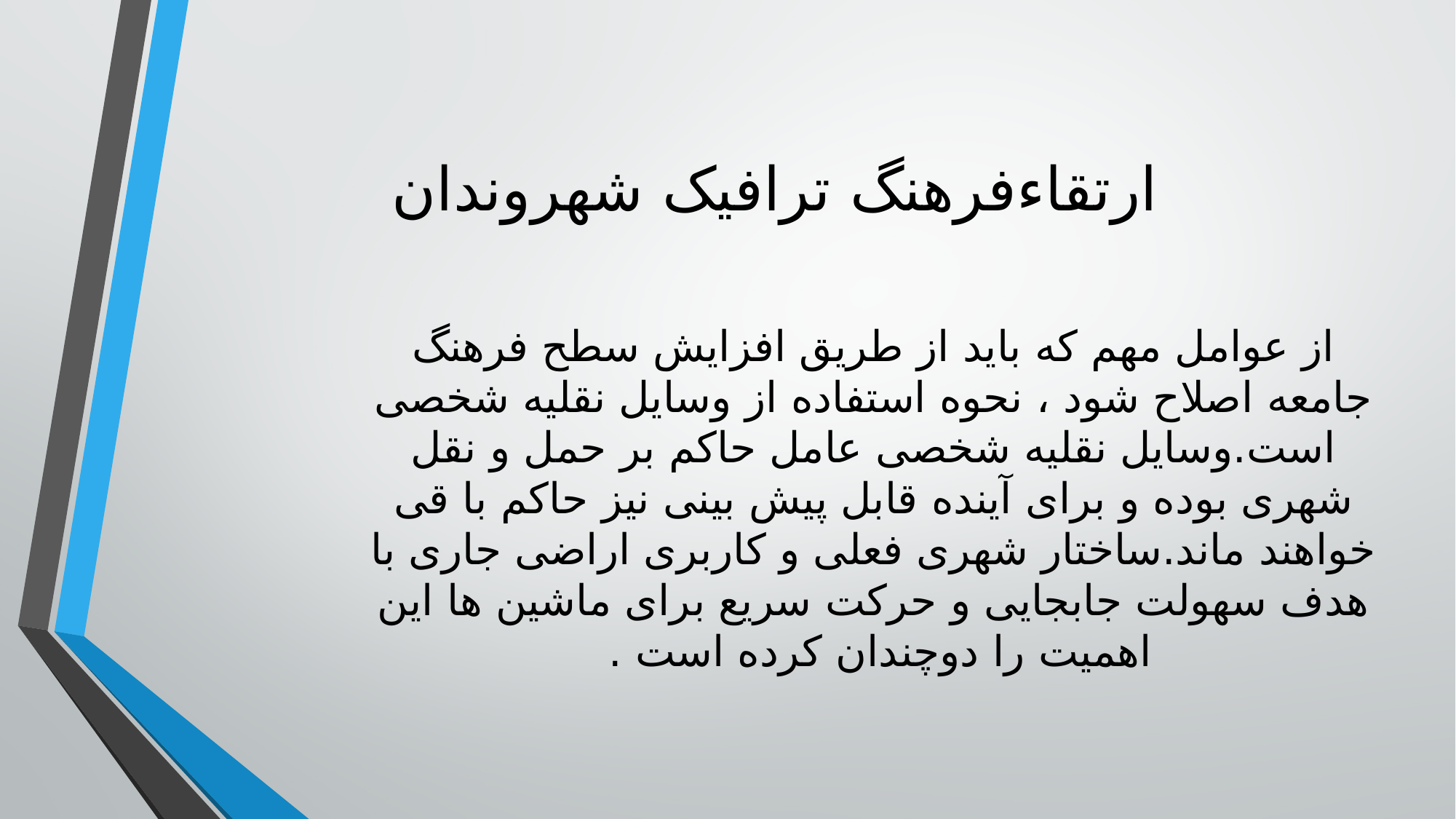

# ارتقاءفرهنگ ترافیک شهروندان
از عوامل مهم که باید از طریق افزایش سطح فرهنگ جامعه اصلاح شود ، نحوه استفاده از وسایل نقلیه شخصی است.وسایل نقلیه شخصی عامل حاکم بر حمل و نقل شهری بوده و برای آینده قابل پیش بینی نیز حاکم با قی خواهند ماند.ساختار شهری فعلی و کاربری اراضی جاری با هدف سهولت جابجایی و حرکت سریع برای ماشین ها این اهمیت را دوچندان کرده است .